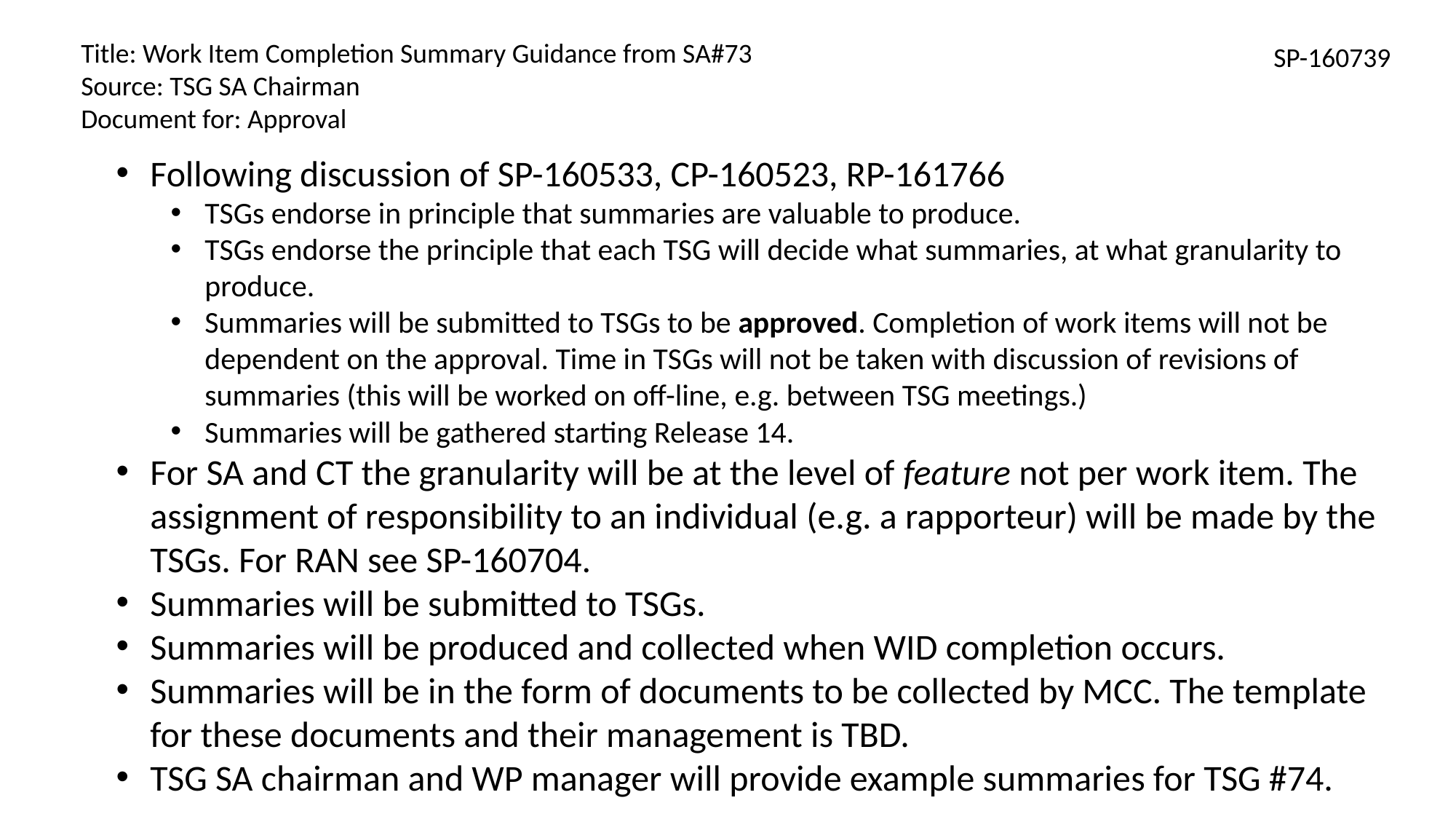

Title: Work Item Completion Summary Guidance from SA#73
Source: TSG SA Chairman
Document for: Approval
SP-160739
Following discussion of SP-160533, CP-160523, RP-161766
TSGs endorse in principle that summaries are valuable to produce.
TSGs endorse the principle that each TSG will decide what summaries, at what granularity to produce.
Summaries will be submitted to TSGs to be approved. Completion of work items will not be dependent on the approval. Time in TSGs will not be taken with discussion of revisions of summaries (this will be worked on off-line, e.g. between TSG meetings.)
Summaries will be gathered starting Release 14.
For SA and CT the granularity will be at the level of feature not per work item. The assignment of responsibility to an individual (e.g. a rapporteur) will be made by the TSGs. For RAN see SP-160704.
Summaries will be submitted to TSGs.
Summaries will be produced and collected when WID completion occurs.
Summaries will be in the form of documents to be collected by MCC. The template for these documents and their management is TBD.
TSG SA chairman and WP manager will provide example summaries for TSG #74.